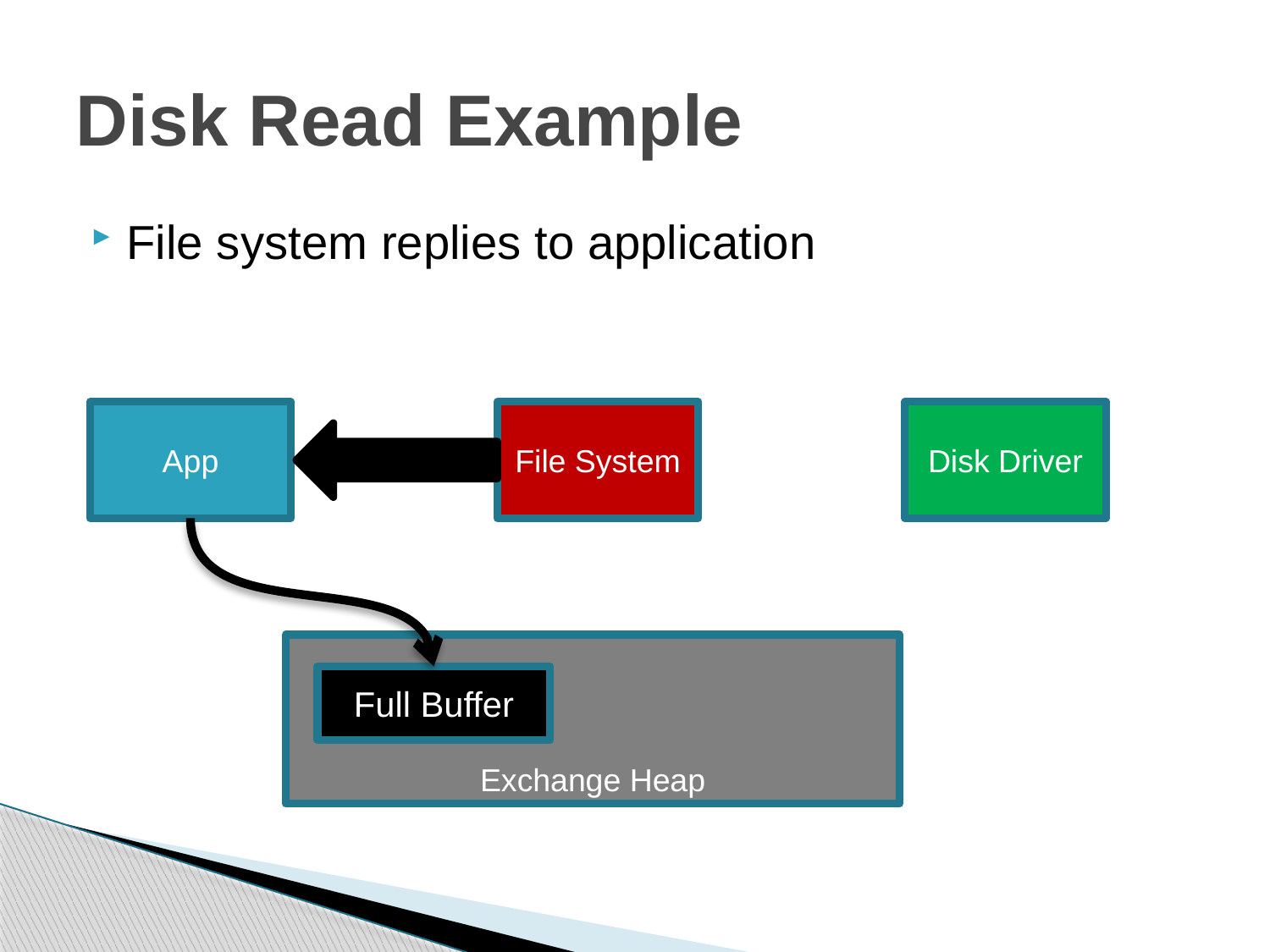

# Disk Read Example
File system replies to application
App
File System
Disk Driver

Exchange Heap
Full Buffer